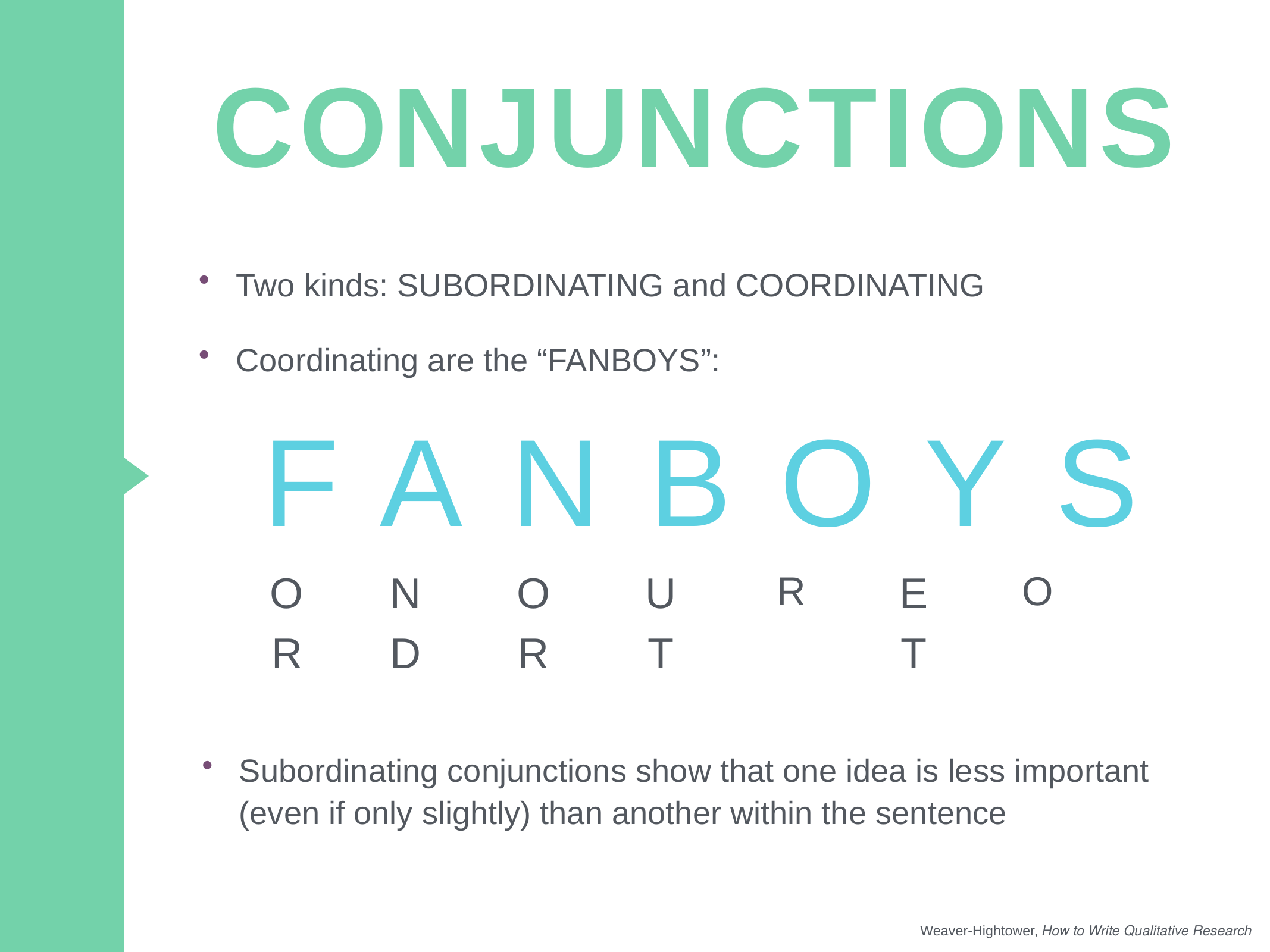

# Conjunctions
Two kinds: SUBORDINATING and COORDINATING
Coordinating are the “FANBOYS”:
FANBOYS
R
O
O
R
N
D
O
R
U
T
E
T
Subordinating conjunctions show that one idea is less important (even if only slightly) than another within the sentence